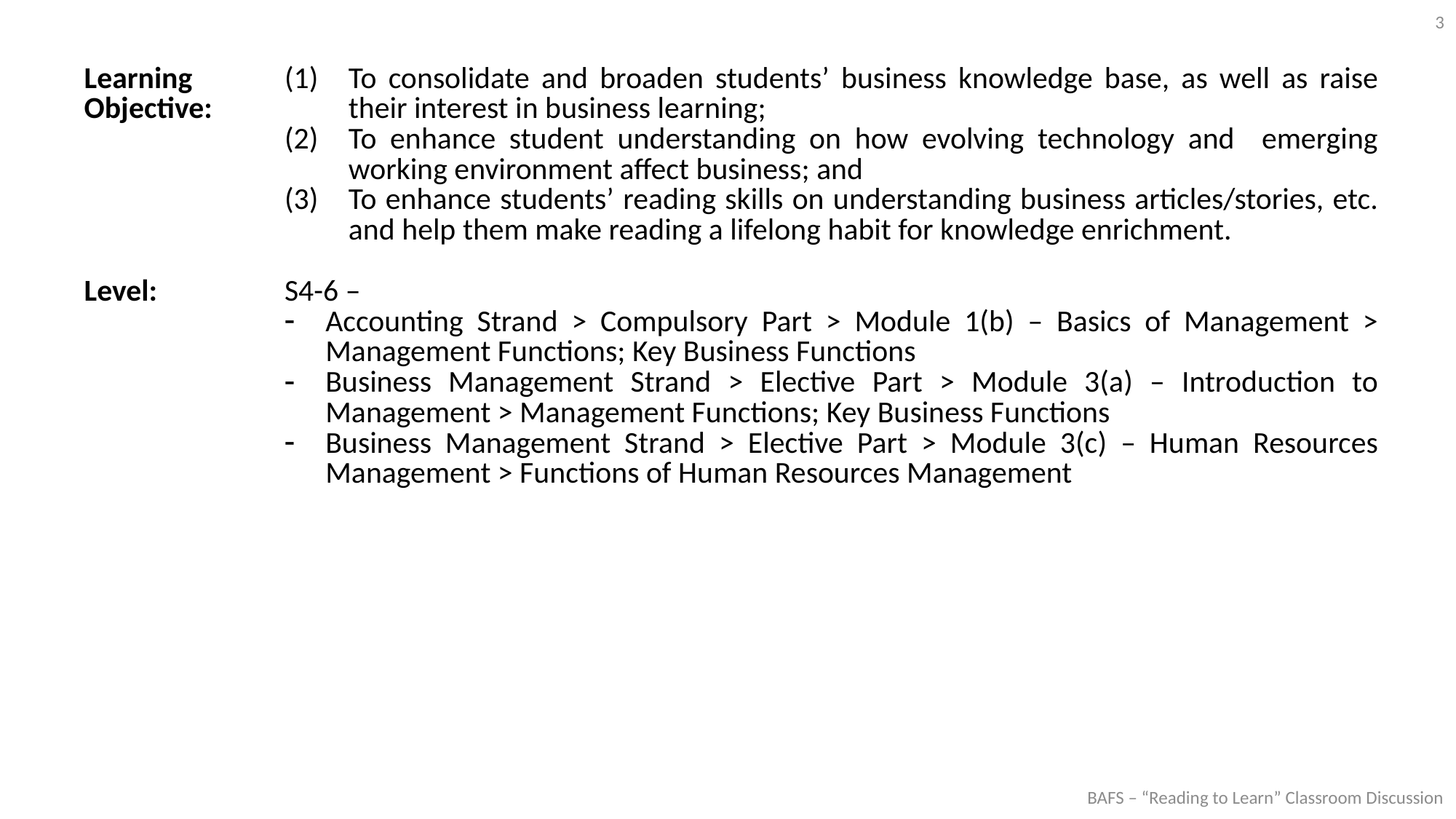

3
| Learning Objective: | To consolidate and broaden students’ business knowledge base, as well as raise their interest in business learning; To enhance student understanding on how evolving technology and emerging working environment affect business; and To enhance students’ reading skills on understanding business articles/stories, etc. and help them make reading a lifelong habit for knowledge enrichment. |
| --- | --- |
| Level: | S4-6 – Accounting Strand > Compulsory Part > Module 1(b) – Basics of Management > Management Functions; Key Business Functions Business Management Strand > Elective Part > Module 3(a) – Introduction to Management > Management Functions; Key Business Functions Business Management Strand > Elective Part > Module 3(c) – Human Resources Management > Functions of Human Resources Management |
BAFS – “Reading to Learn” Classroom Discussion